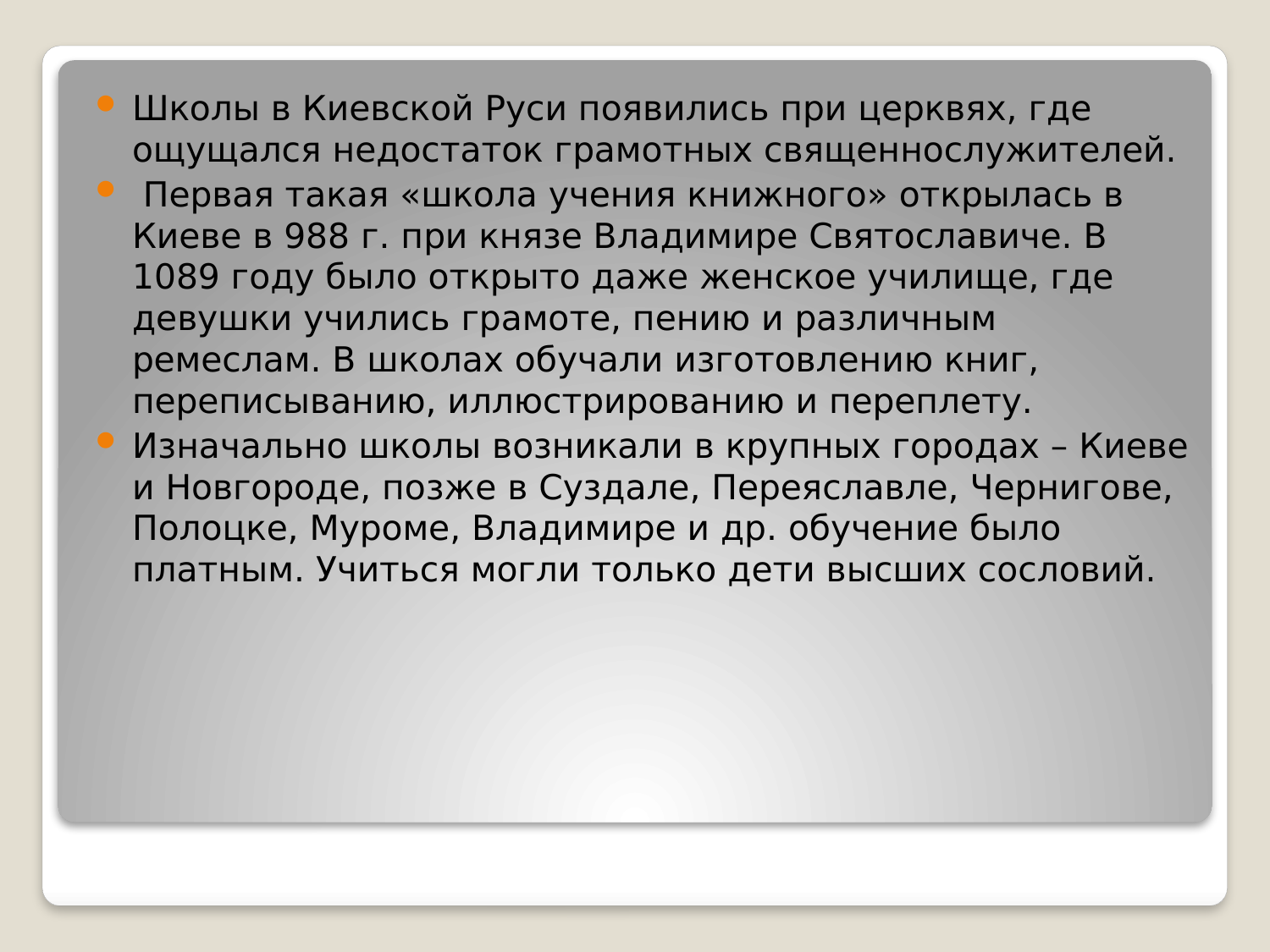

Школы в Киевской Руси появились при церквях, где ощущался недостаток грамотных священнослужителей.
 Первая такая «школа учения книжного» открылась в Киеве в 988 г. при князе Владимире Святославиче. В 1089 году было открыто даже женское училище, где девушки учились грамоте, пению и различным ремеслам. В школах обучали изготовлению книг, переписыванию, иллюстрированию и переплету.
Изначально школы возникали в крупных городах – Киеве и Новгороде, позже в Суздале, Переяславле, Чернигове, Полоцке, Муроме, Владимире и др. обучение было платным. Учиться могли только дети высших сословий.

#